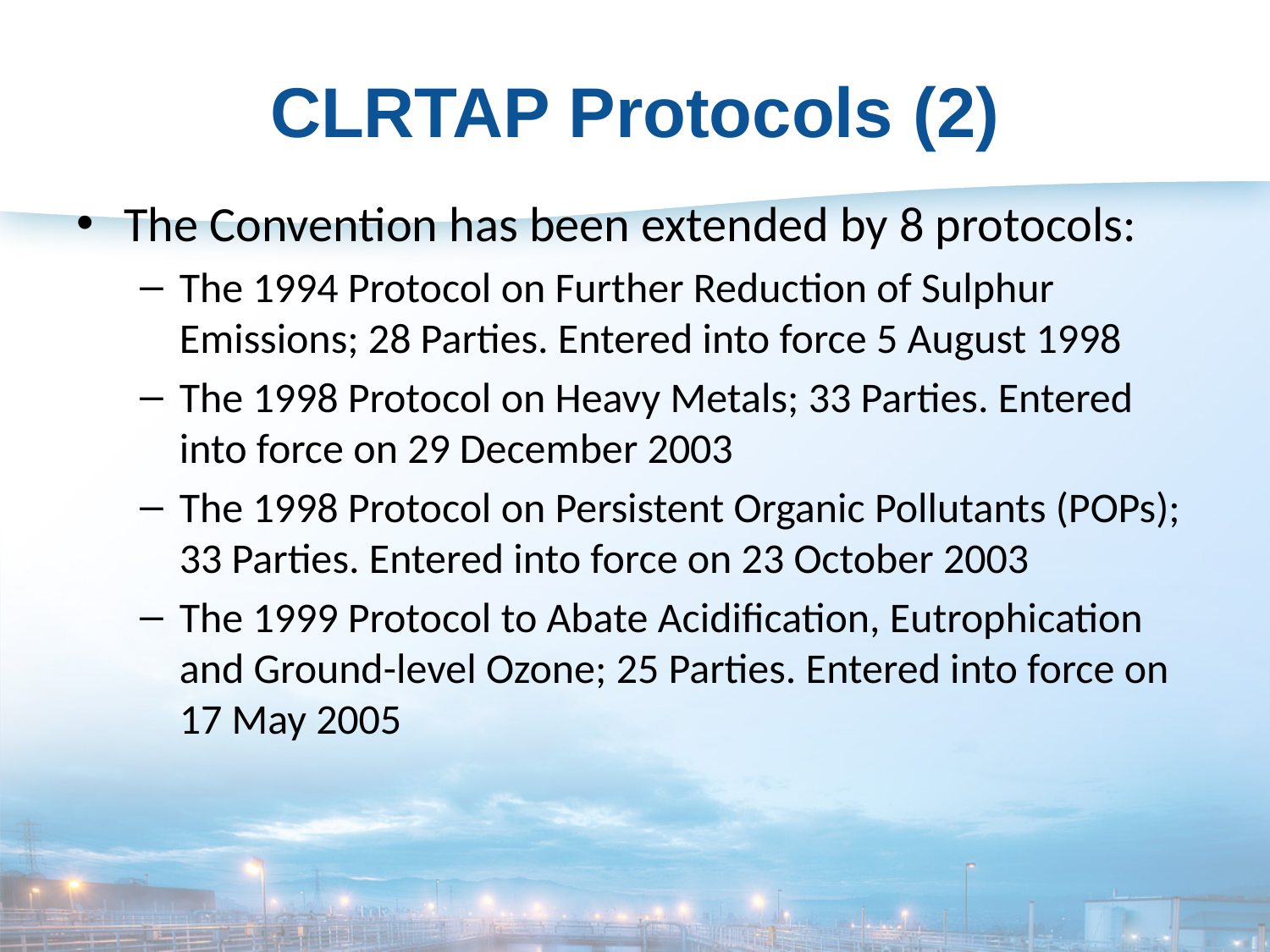

# CLRTAP Protocols (2)
The Convention has been extended by 8 protocols:
The 1994 Protocol on Further Reduction of Sulphur Emissions; 28 Parties. Entered into force 5 August 1998
The 1998 Protocol on Heavy Metals; 33 Parties. Entered into force on 29 December 2003
The 1998 Protocol on Persistent Organic Pollutants (POPs); 33 Parties. Entered into force on 23 October 2003
The 1999 Protocol to Abate Acidification, Eutrophication and Ground-level Ozone; 25 Parties. Entered into force on 17 May 2005